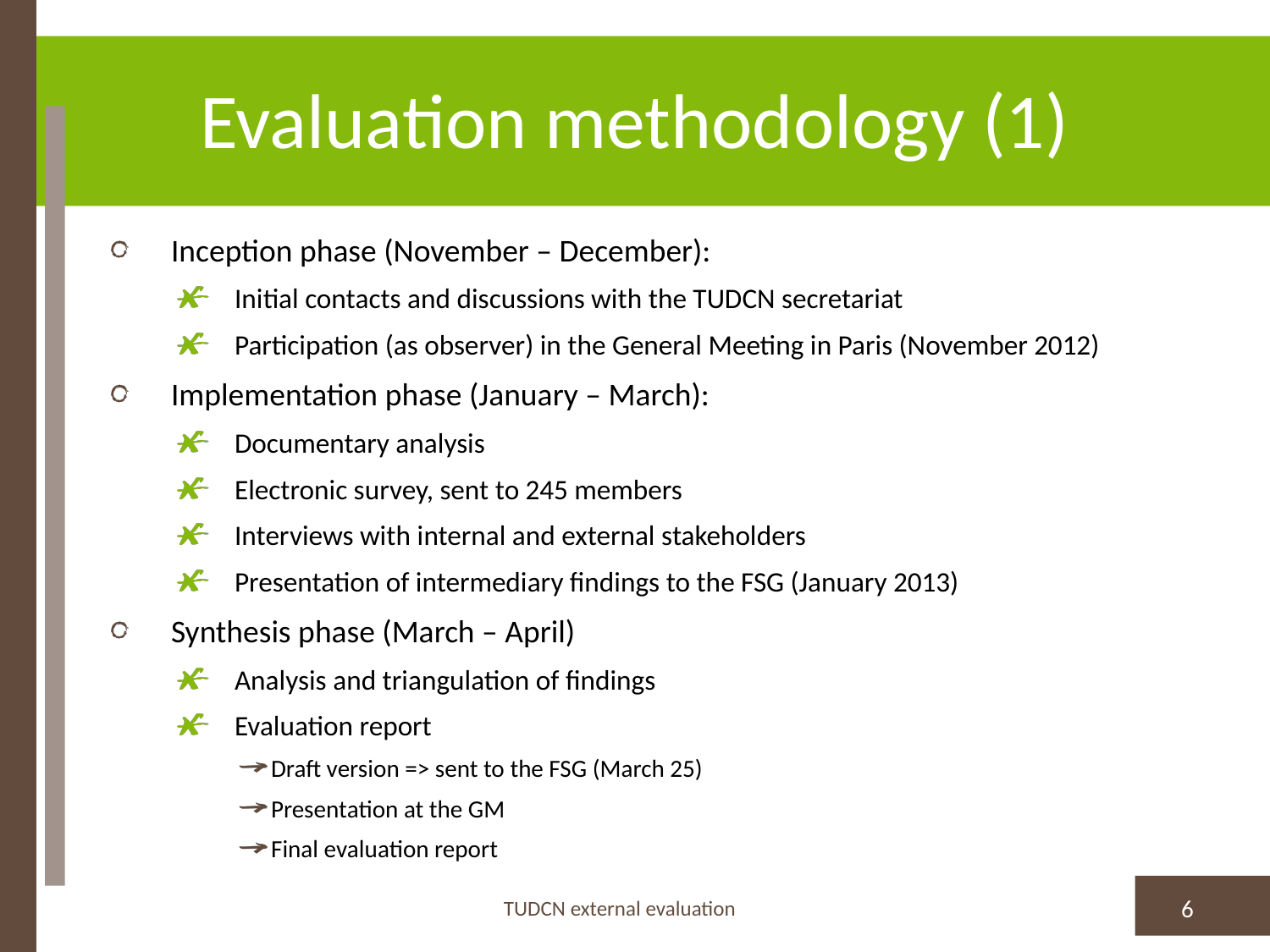

# Evaluation methodology (1)
Inception phase (November – December):
Initial contacts and discussions with the TUDCN secretariat
Participation (as observer) in the General Meeting in Paris (November 2012)
Implementation phase (January – March):
Documentary analysis
Electronic survey, sent to 245 members
Interviews with internal and external stakeholders
Presentation of intermediary findings to the FSG (January 2013)
Synthesis phase (March – April)
Analysis and triangulation of findings
Evaluation report
Draft version => sent to the FSG (March 25)
Presentation at the GM
Final evaluation report
TUDCN external evaluation
6